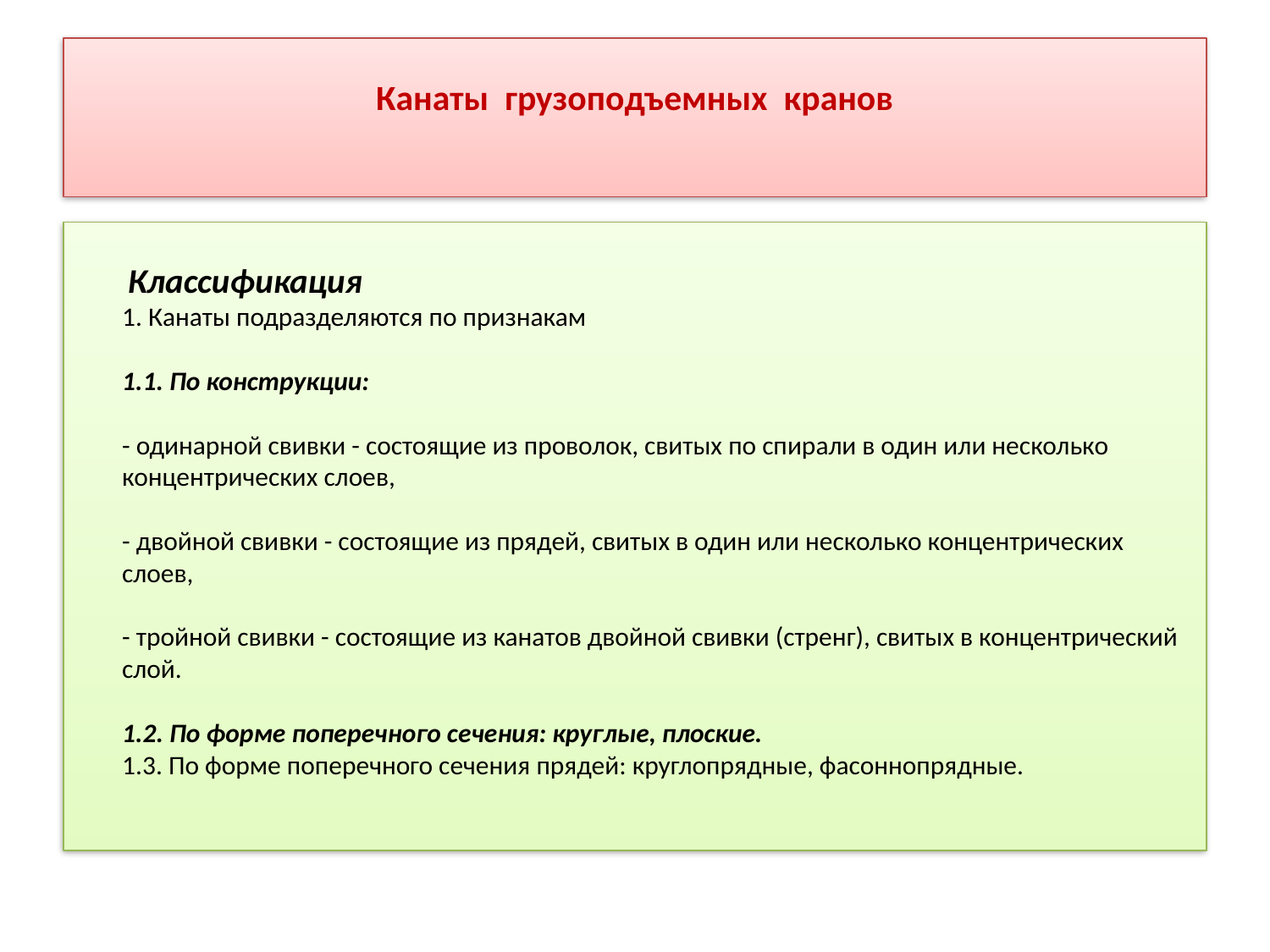

# Канаты  грузоподъемных  кранов
 Классификация
1. Канаты подразделяются по признакам
1.1. По конструкции:
- одинарной свивки - состоящие из проволок, свитых по спирали в один или несколько концентрических слоев,
- двойной свивки - состоящие из прядей, свитых в один или несколько концентрических слоев,
- тройной свивки - состоящие из канатов двойной свивки (стренг), свитых в концентрический слой.
1.2. По форме поперечного сечения: круглые, плоские.
1.3. По форме поперечного сечения прядей: круглопрядные, фасоннопрядные.